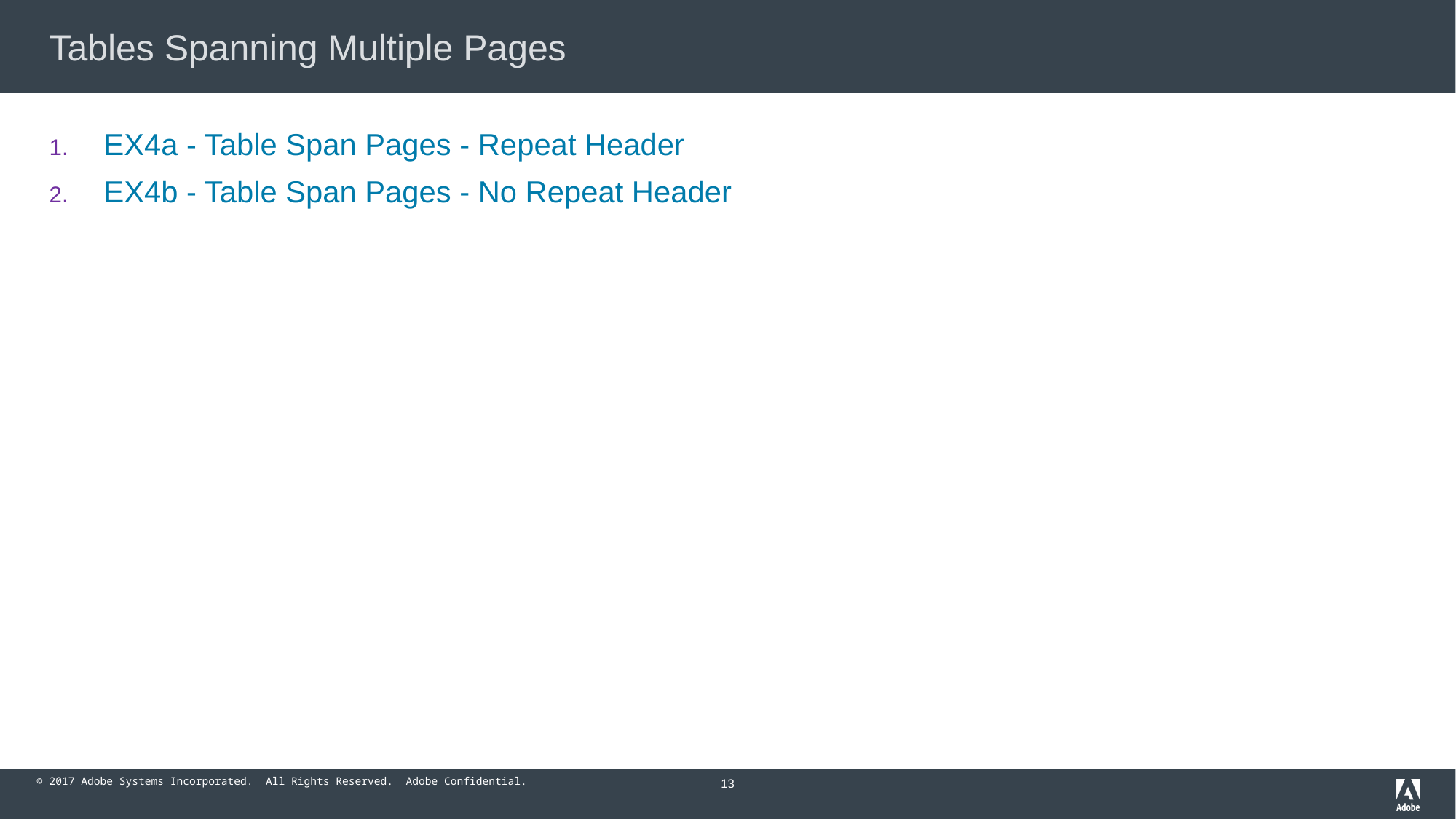

# Tables Spanning Multiple Pages
EX4a - Table Span Pages - Repeat Header
EX4b - Table Span Pages - No Repeat Header
13